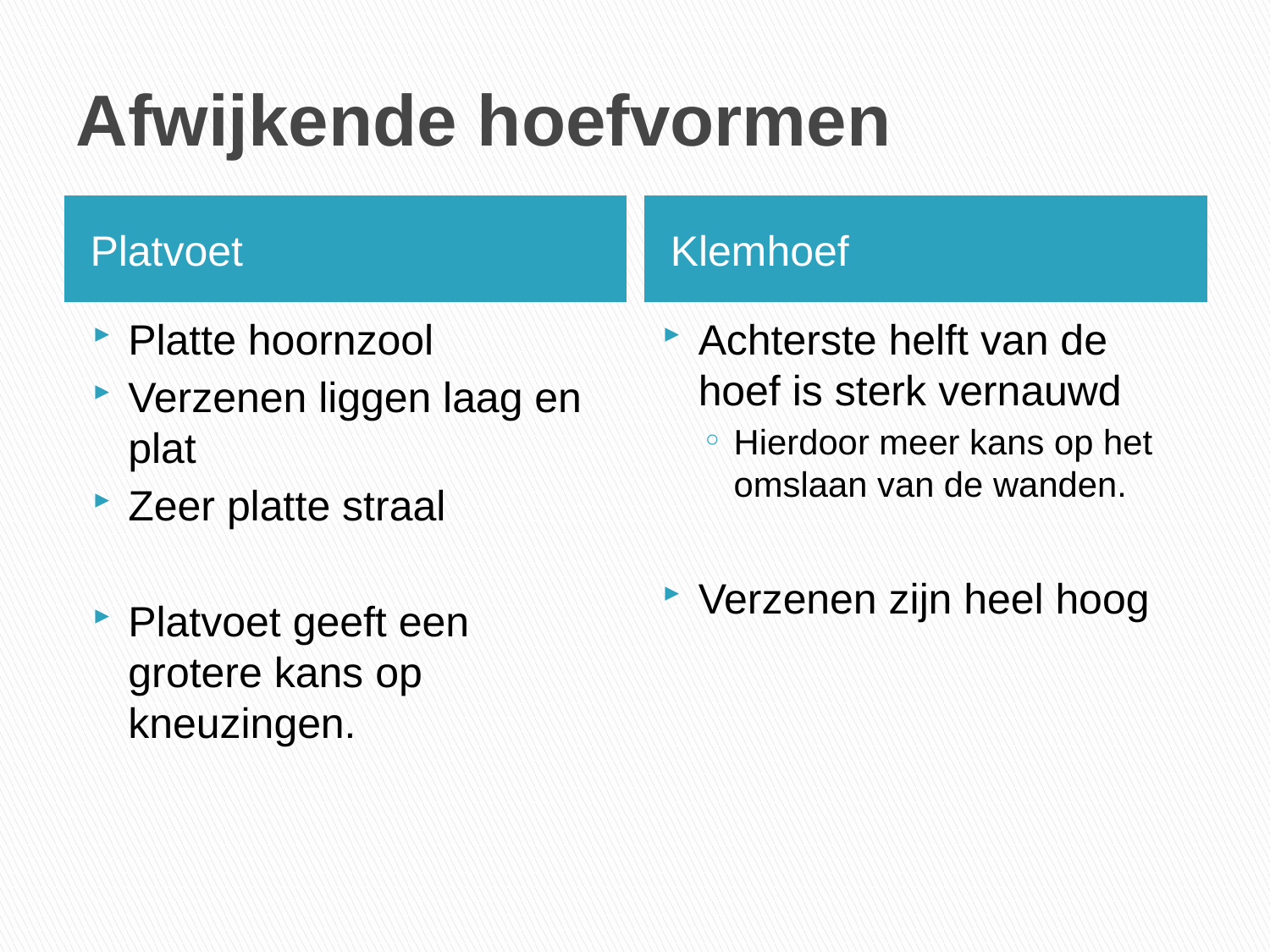

# Afwijkende hoefvormen
Platvoet
Klemhoef
Platte hoornzool
Verzenen liggen laag en plat
Zeer platte straal

Platvoet geeft een grotere kans op kneuzingen.

Achterste helft van de hoef is sterk vernauwd
Hierdoor meer kans op het omslaan van de wanden.

Verzenen zijn heel hoog